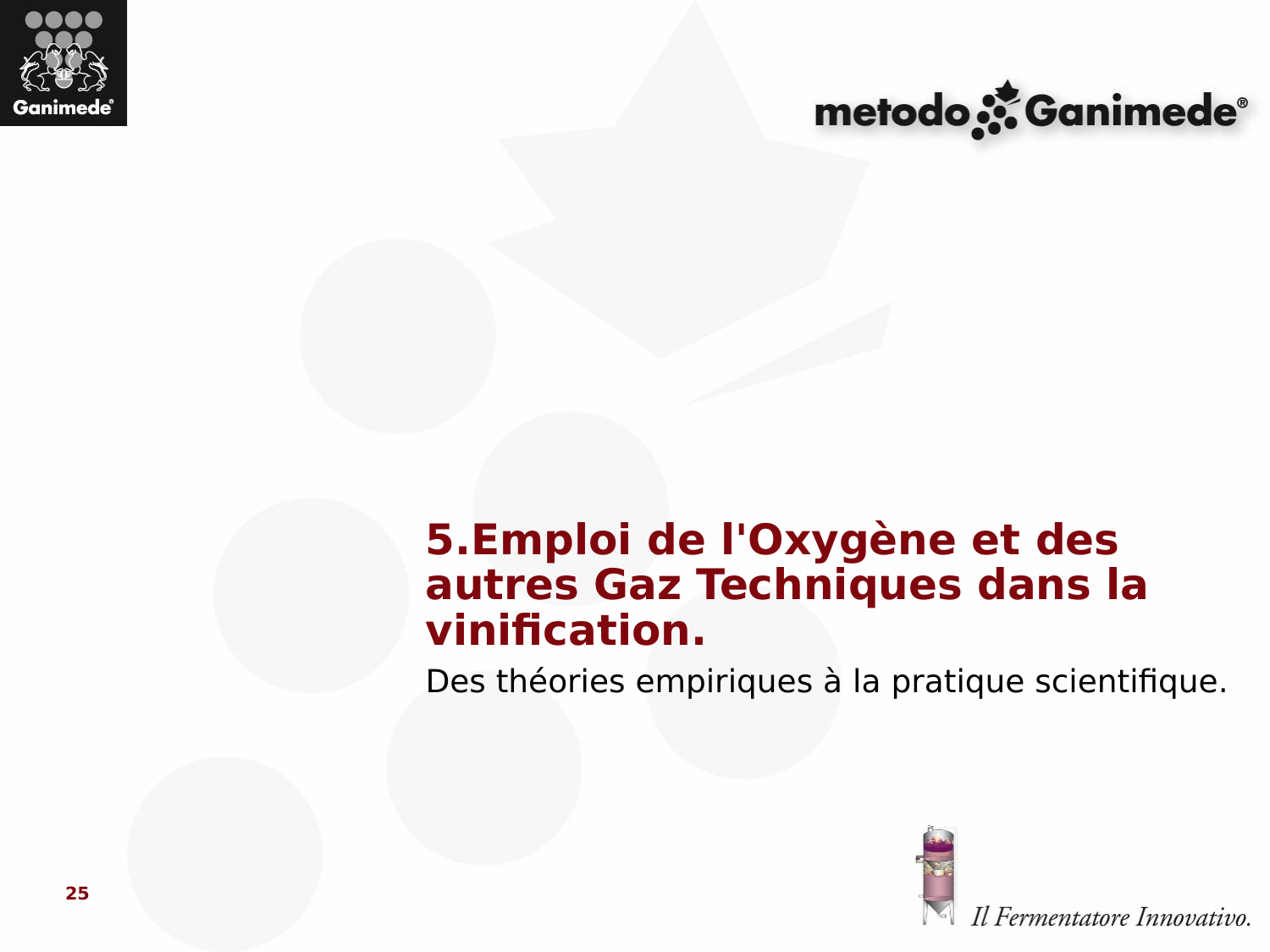

# 5.Emploi de l'Oxygène et des autres Gaz Techniques dans la vinification. Des théories empiriques à la pratique scientifique.
25